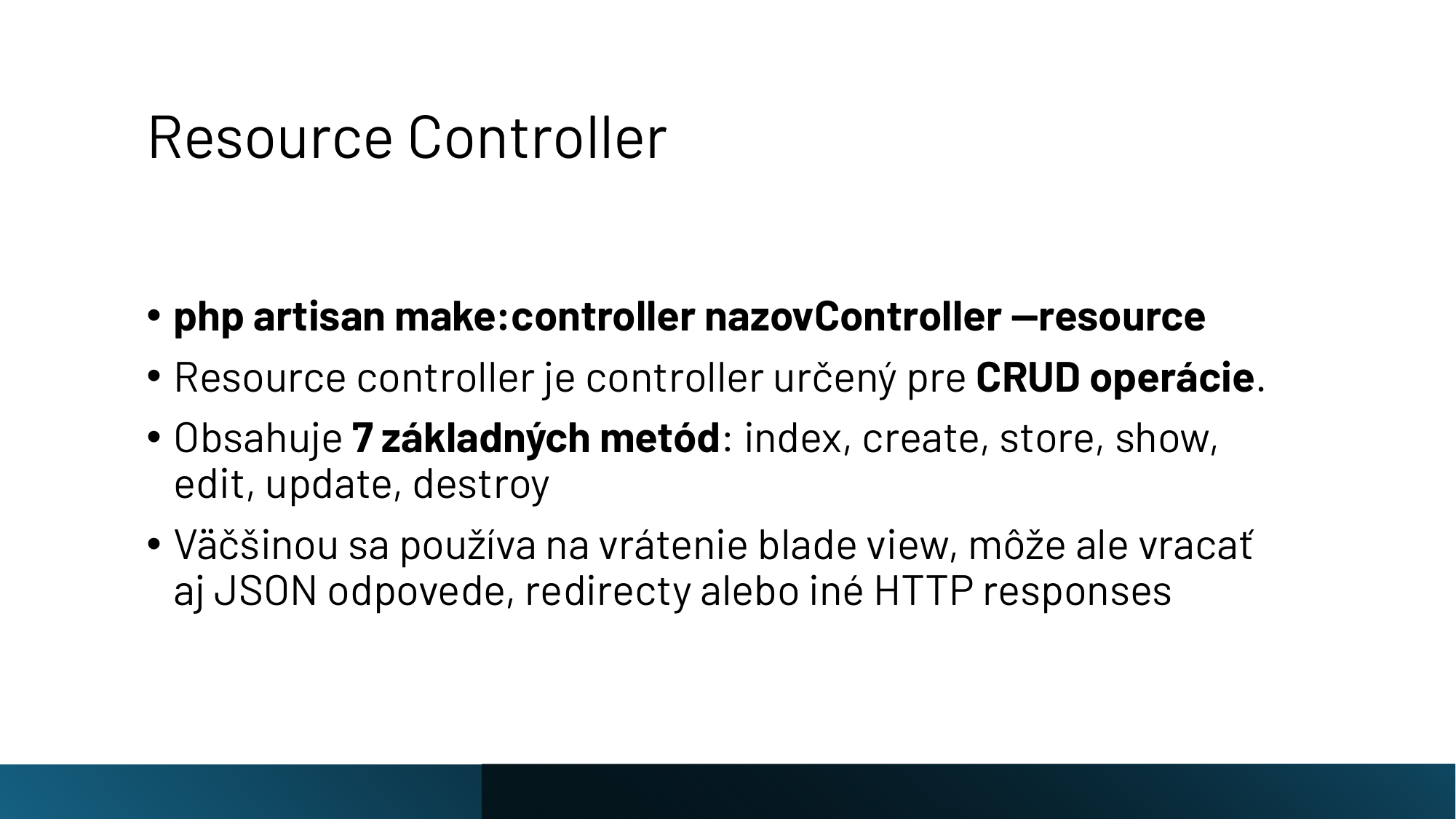

# Resource Controller
php artisan make:controller nazovController --resource
Resource controller je controller určený pre CRUD operácie.
Obsahuje 7 základných metód: index, create, store, show, edit, update, destroy
Väčšinou sa používa na vrátenie blade view, môže ale vracať aj JSON odpovede, redirecty alebo iné HTTP responses